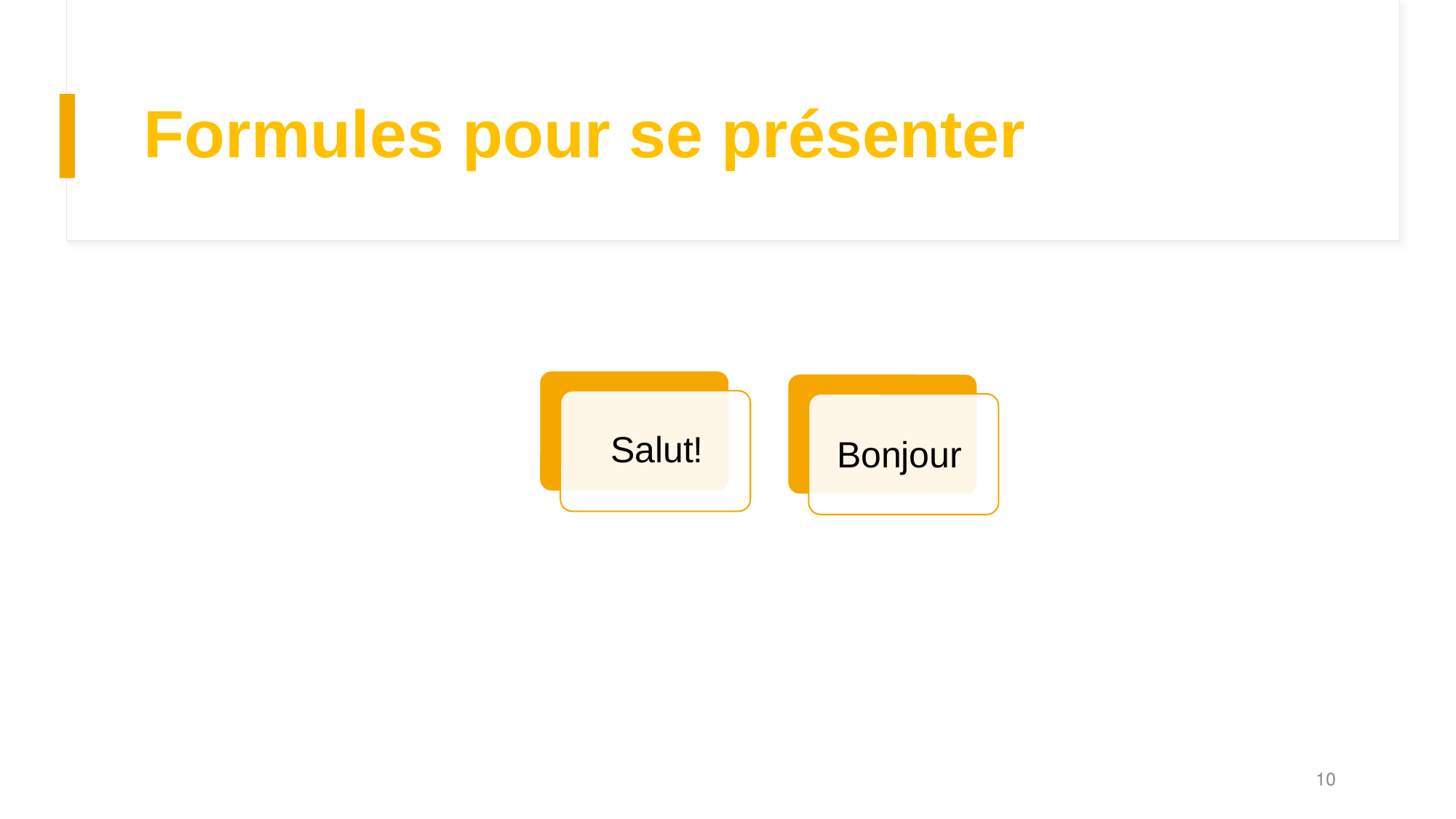

# Formules pour se présenter
Salut!
Bonjour
10